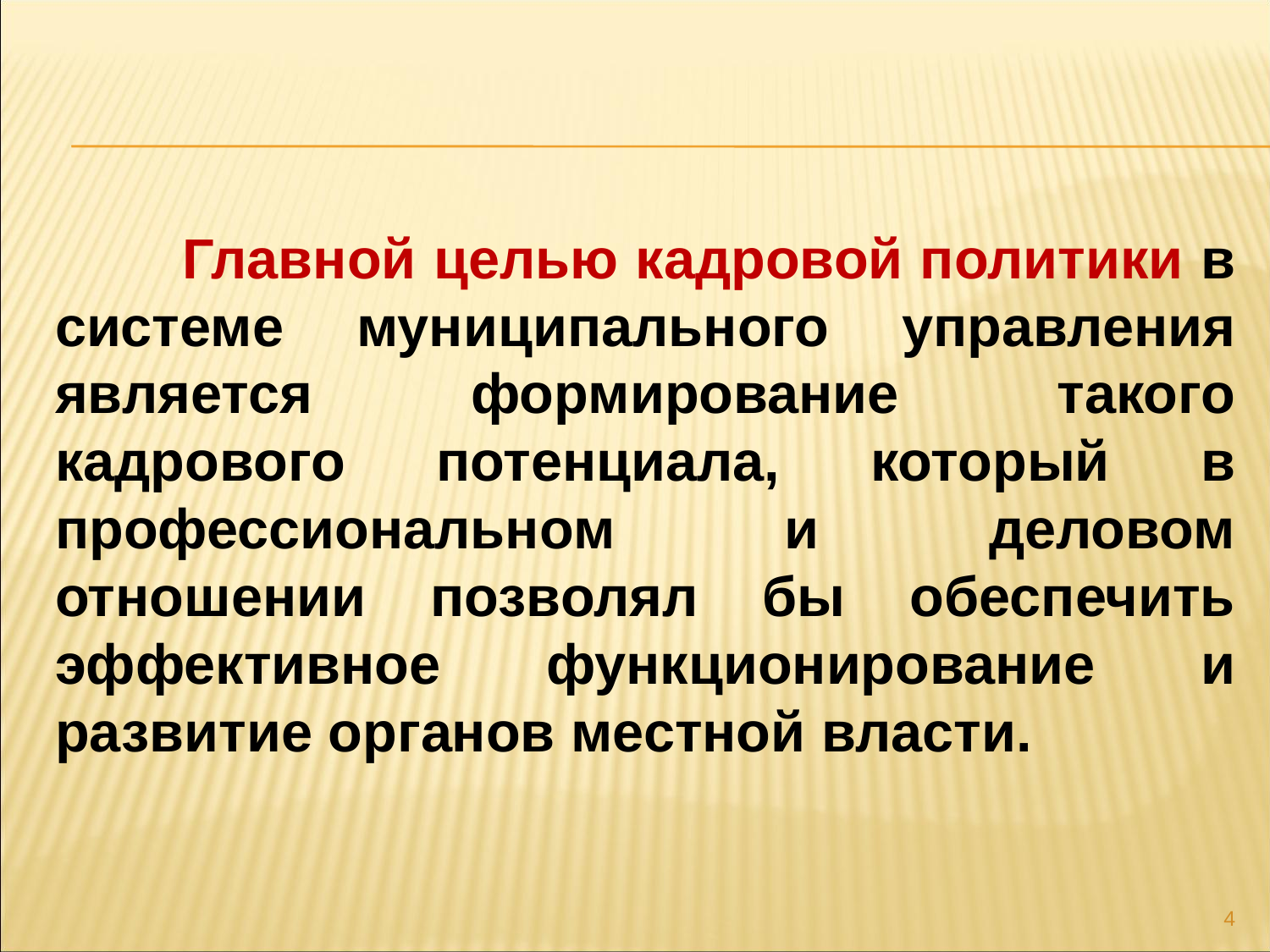

Главной целью кадровой политики в системе муниципального управления является формирование такого кадрового потенциала, который в профессиональном и деловом отношении позволял бы обеспечить эффективное функционирование и развитие органов местной власти.

4